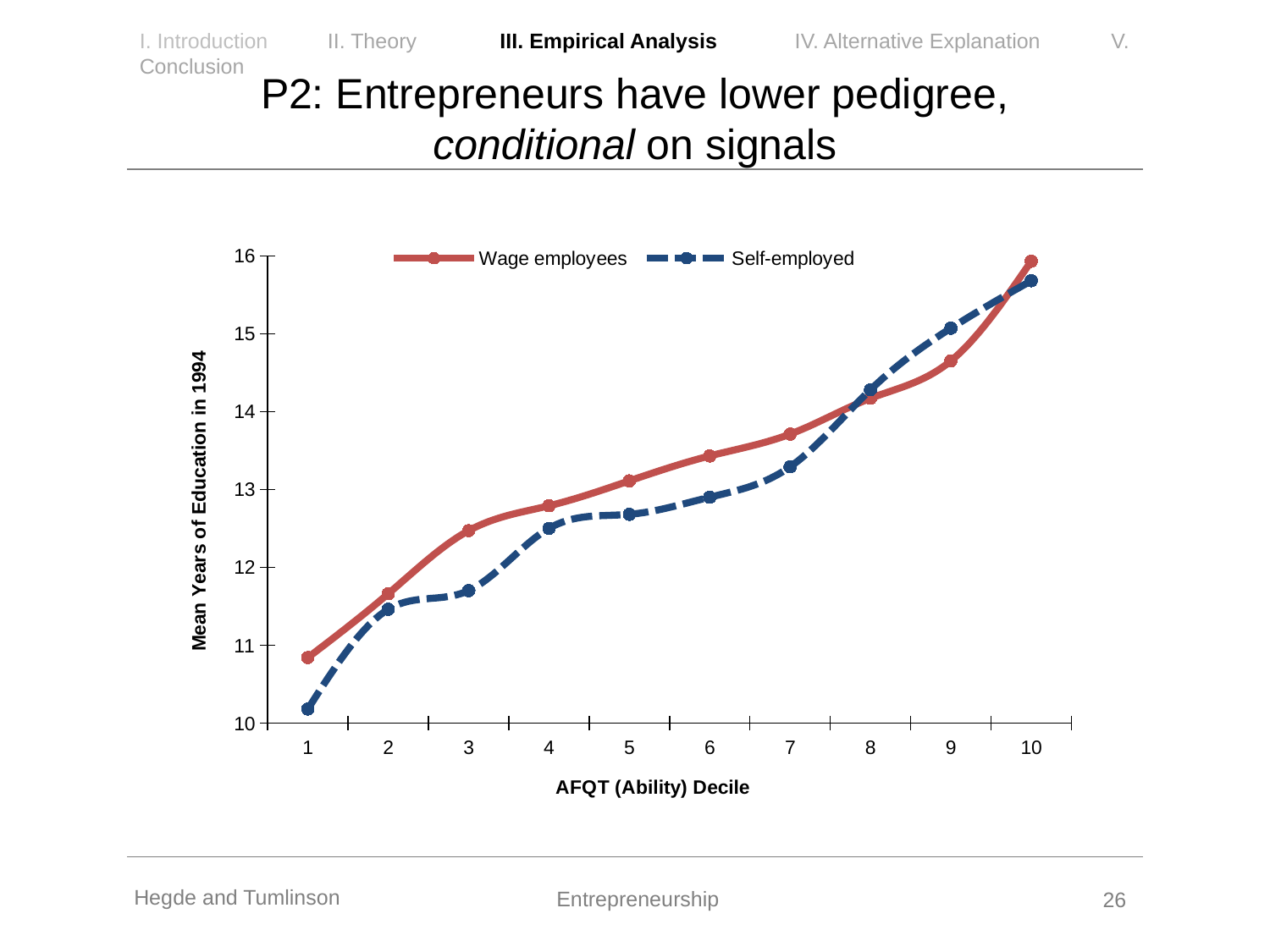

I. Introduction          II. Theory              III. Empirical Analysis             IV. Alternative Explanation            V. Conclusion
# P2: Entrepreneurs have lower pedigree, conditional on signals

### Chart

| Category | Wage employees  | Self-employed |
|---|---|---|
26
Hegde and Tumlinson
Entrepreneurship